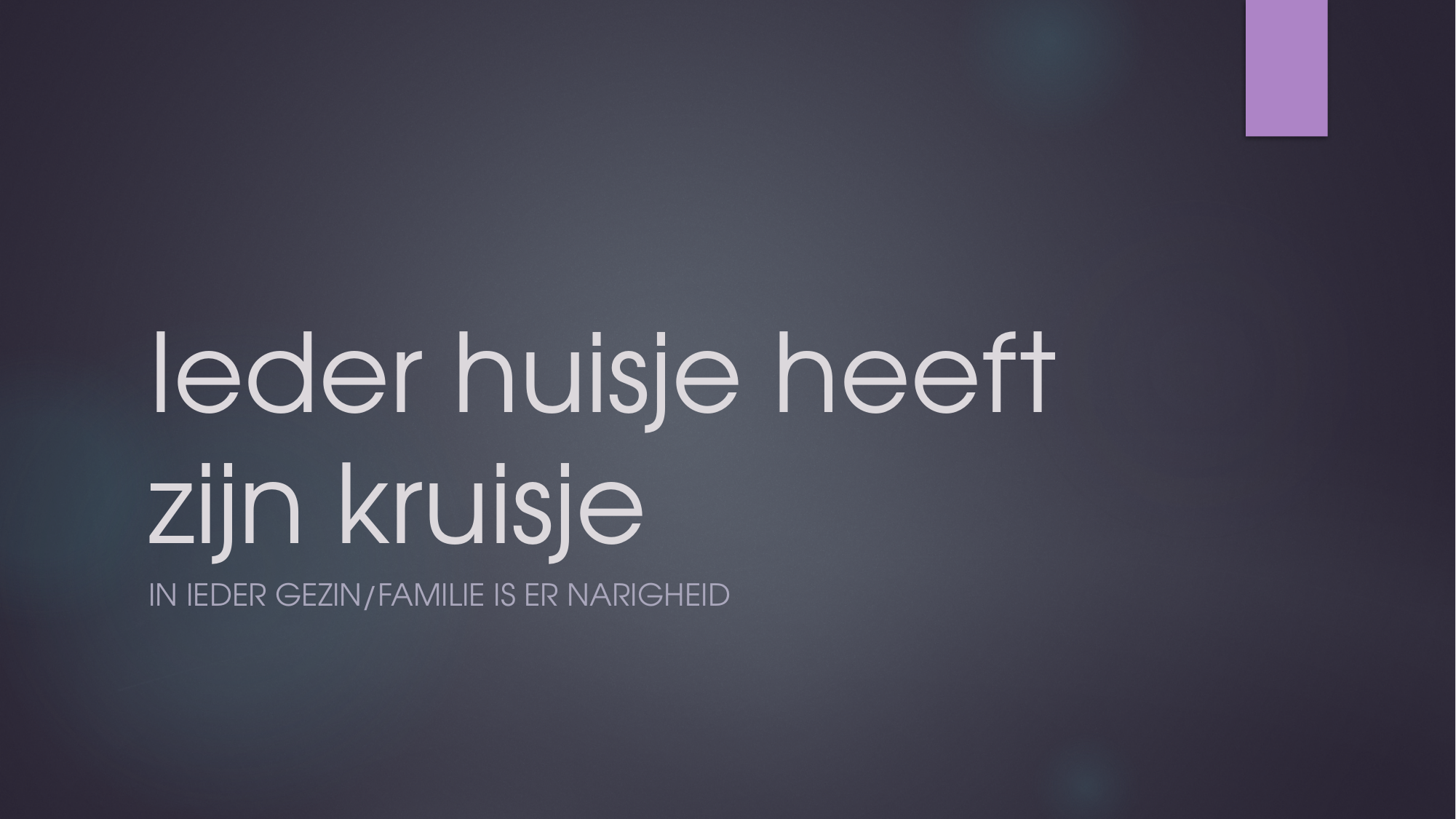

# Ieder huisje heeft zijn kruisje
In ieder gezin/familie is er narigheid